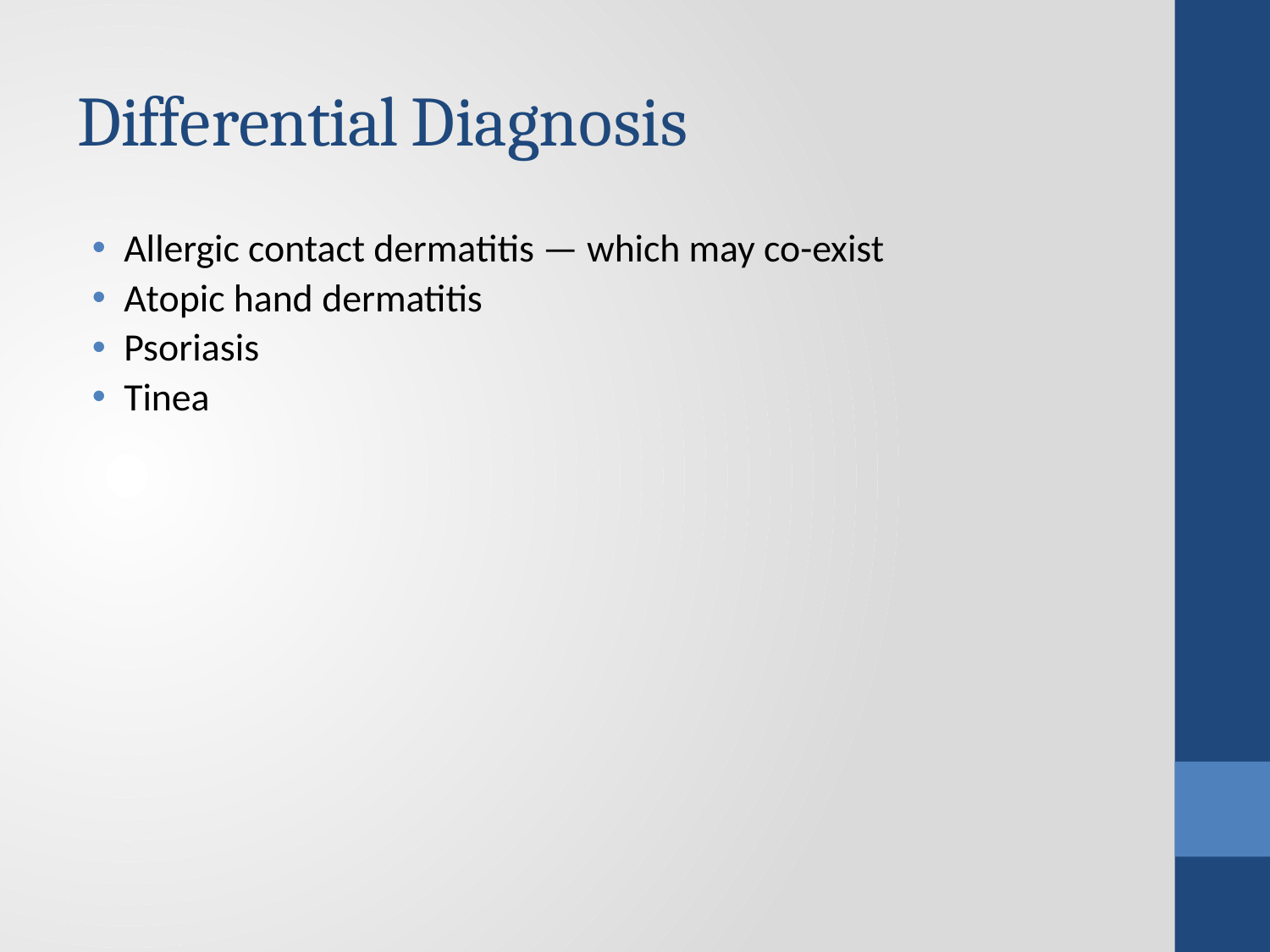

# Differential Diagnosis
Allergic contact dermatitis — which may co-exist
Atopic hand dermatitis
Psoriasis
Tinea